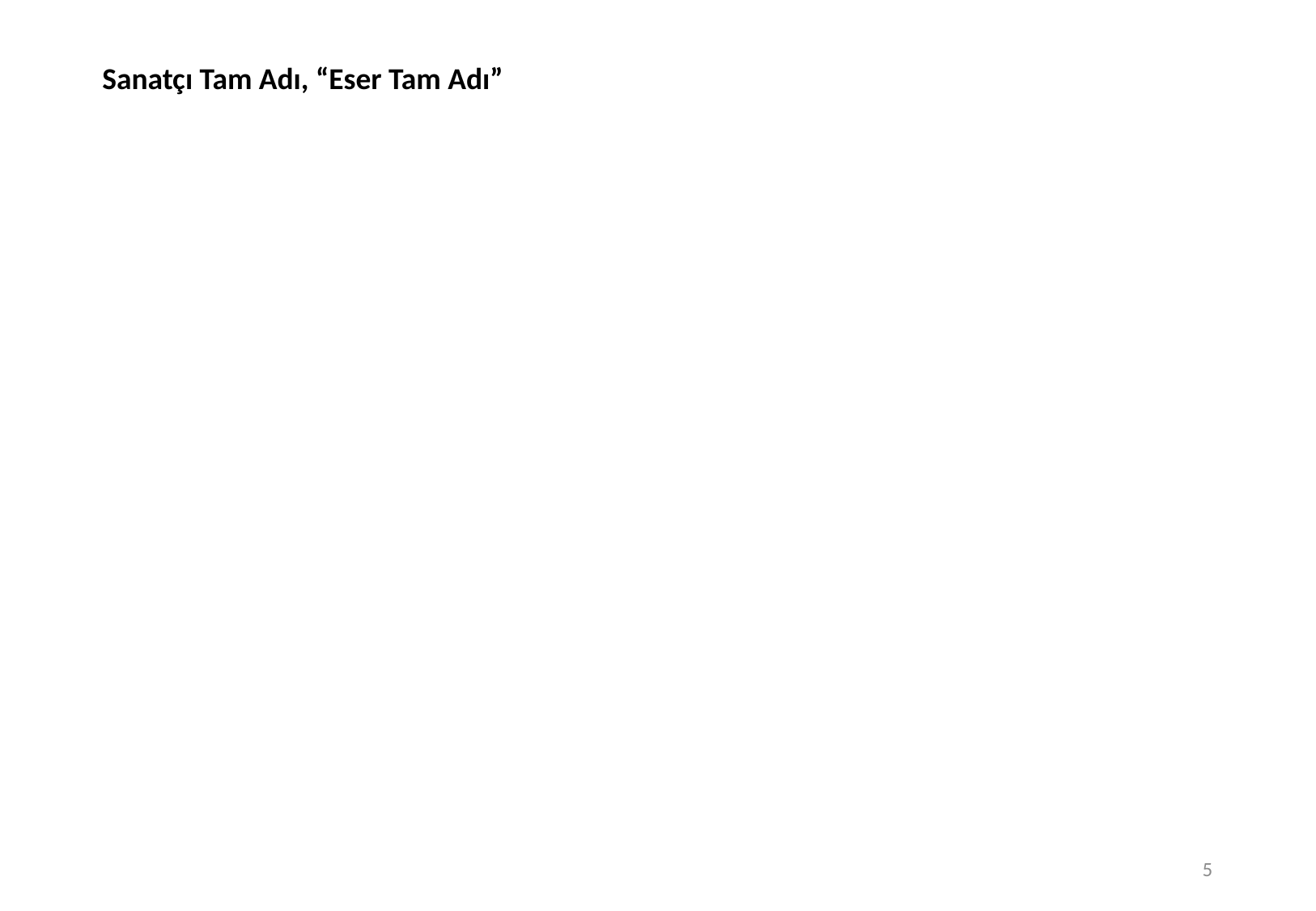

Sanatçı Tam Adı, “Eser Tam Adı”

5